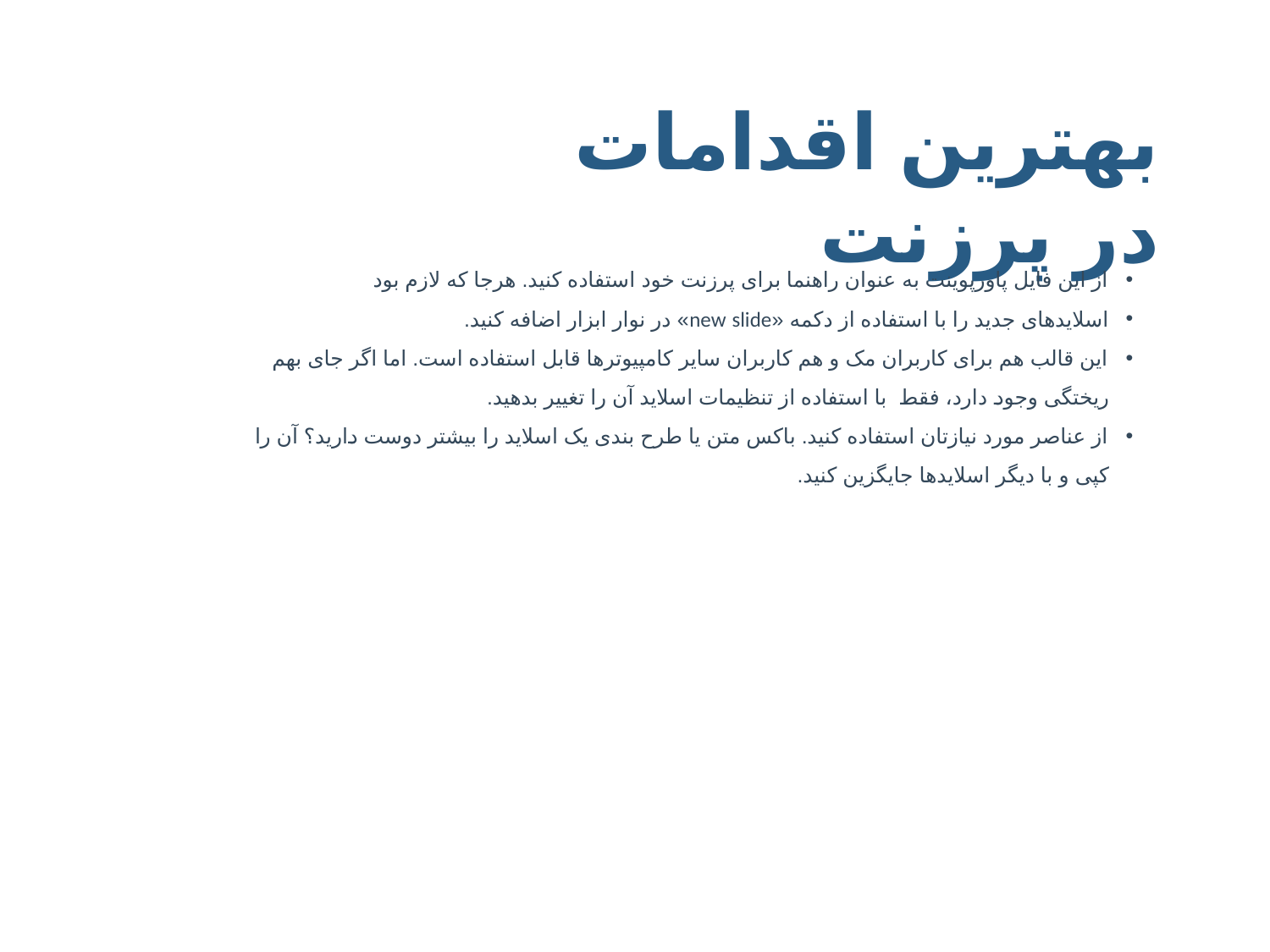

# بهترین اقدامات در پرزنت

از این فایل پاورپوینت به عنوان راهنما برای پرزنت خود استفاده کنید. هرجا که لازم بود
اسلایدهای جدید را با استفاده از دکمه «new slide» در نوار ابزار اضافه کنید.
این قالب هم برای کاربران مک و هم کاربران سایر کامپیوترها قابل استفاده است. اما اگر جای بهم ریختگی وجود دارد، فقط  با استفاده از تنظیمات اسلاید آن را تغییر بدهید.
از عناصر مورد نیازتان استفاده کنید. باکس متن یا طرح بندی یک اسلاید را بیشتر دوست دارید؟ آن را کپی و با دیگر اسلایدها جایگزین کنید.